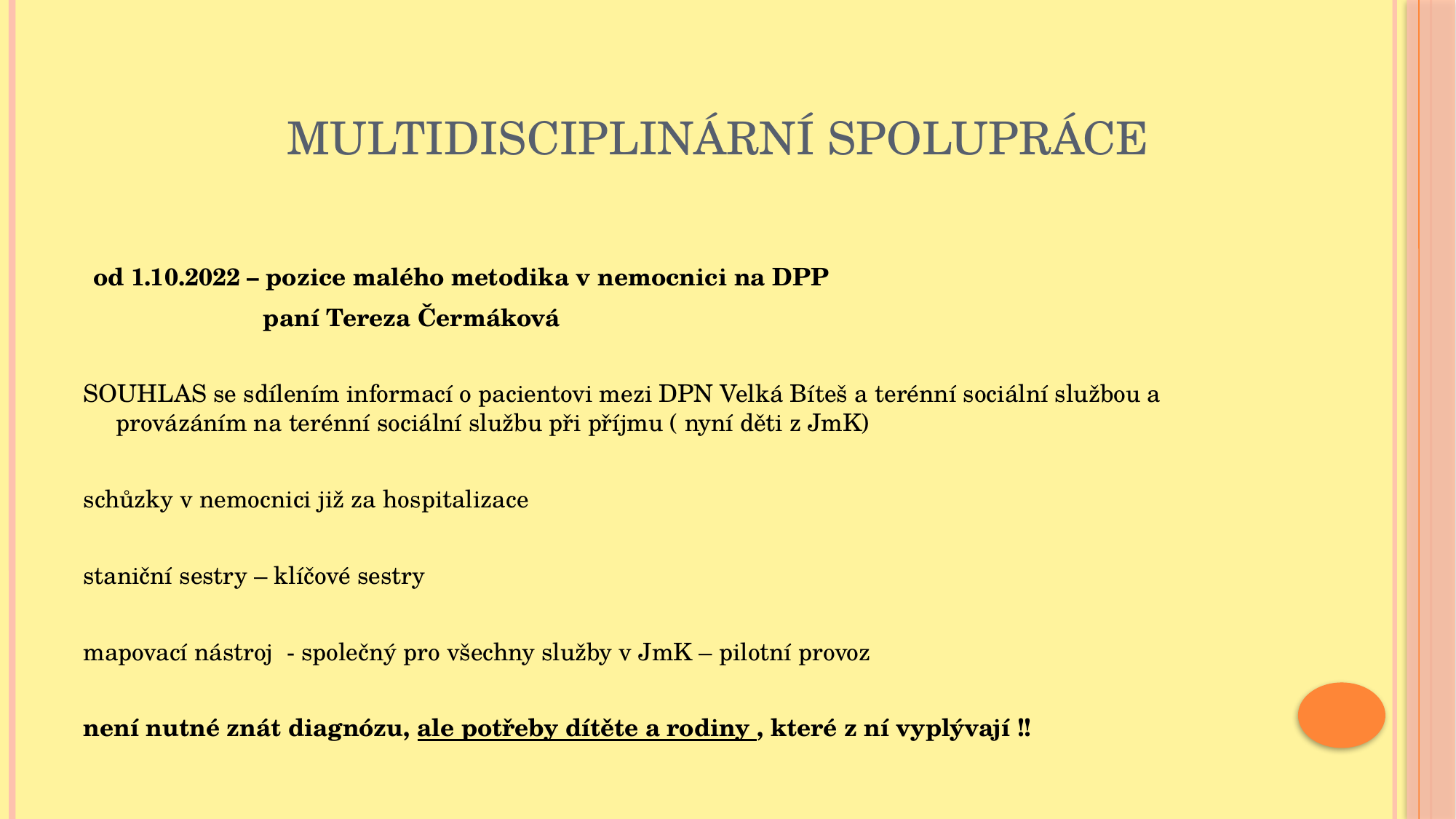

# Multidisciplinární spolupráce

 od 1.10.2022 – pozice malého metodika v nemocnici na DPP
                          paní Tereza Čermáková

SOUHLAS se sdílením informací o pacientovi mezi DPN Velká Bíteš a terénní sociální službou a provázáním na terénní sociální službu při příjmu ( nyní děti z JmK)

schůzky v nemocnici již za hospitalizace

staniční sestry – klíčové sestry

mapovací nástroj  - společný pro všechny služby v JmK – pilotní provoz

není nutné znát diagnózu, ale potřeby dítěte a rodiny , které z ní vyplývají !!